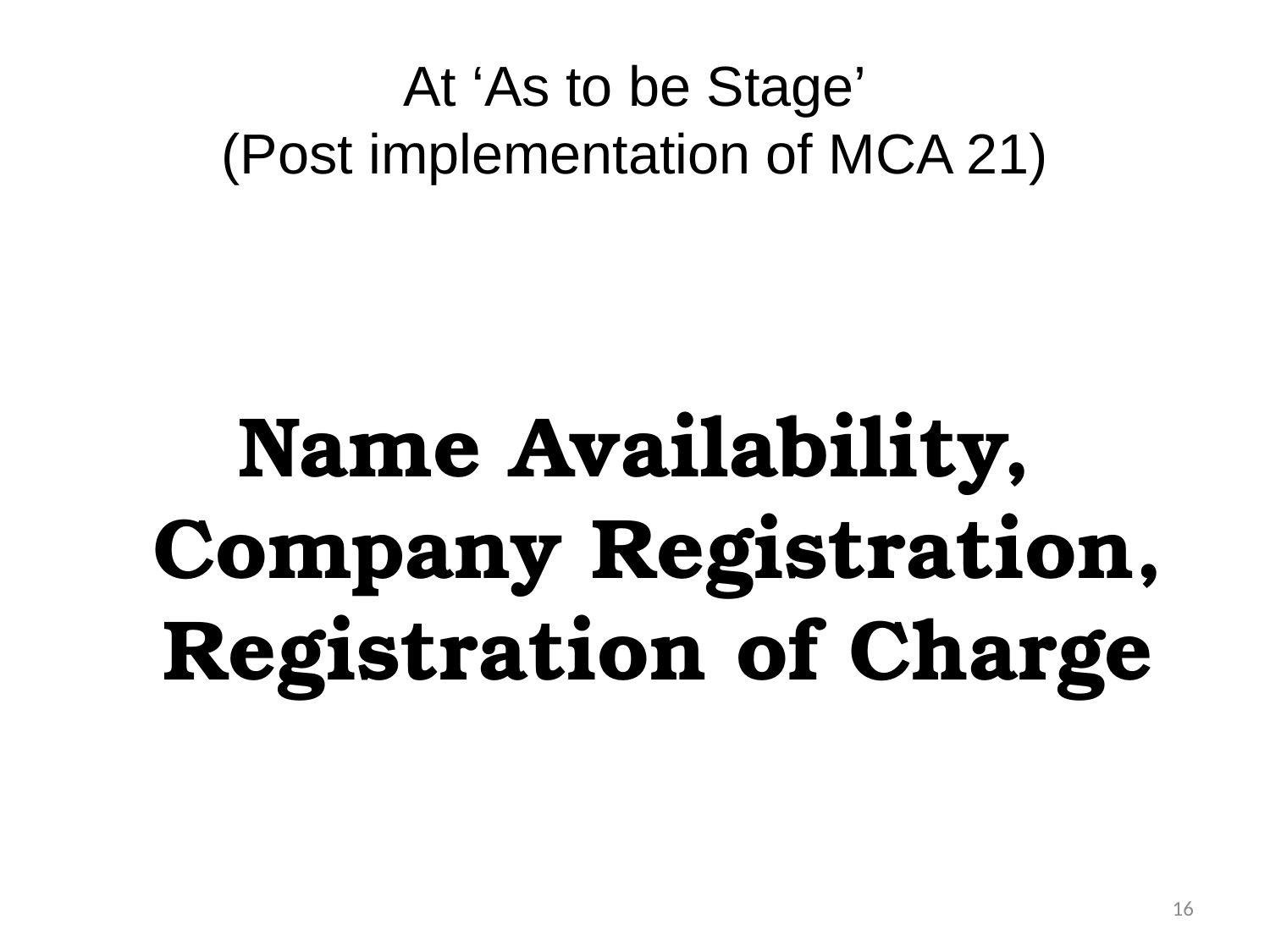

# At ‘As to be Stage’ (Post implementation of MCA 21)

Name Availability, Company Registration, Registration of Charge
16